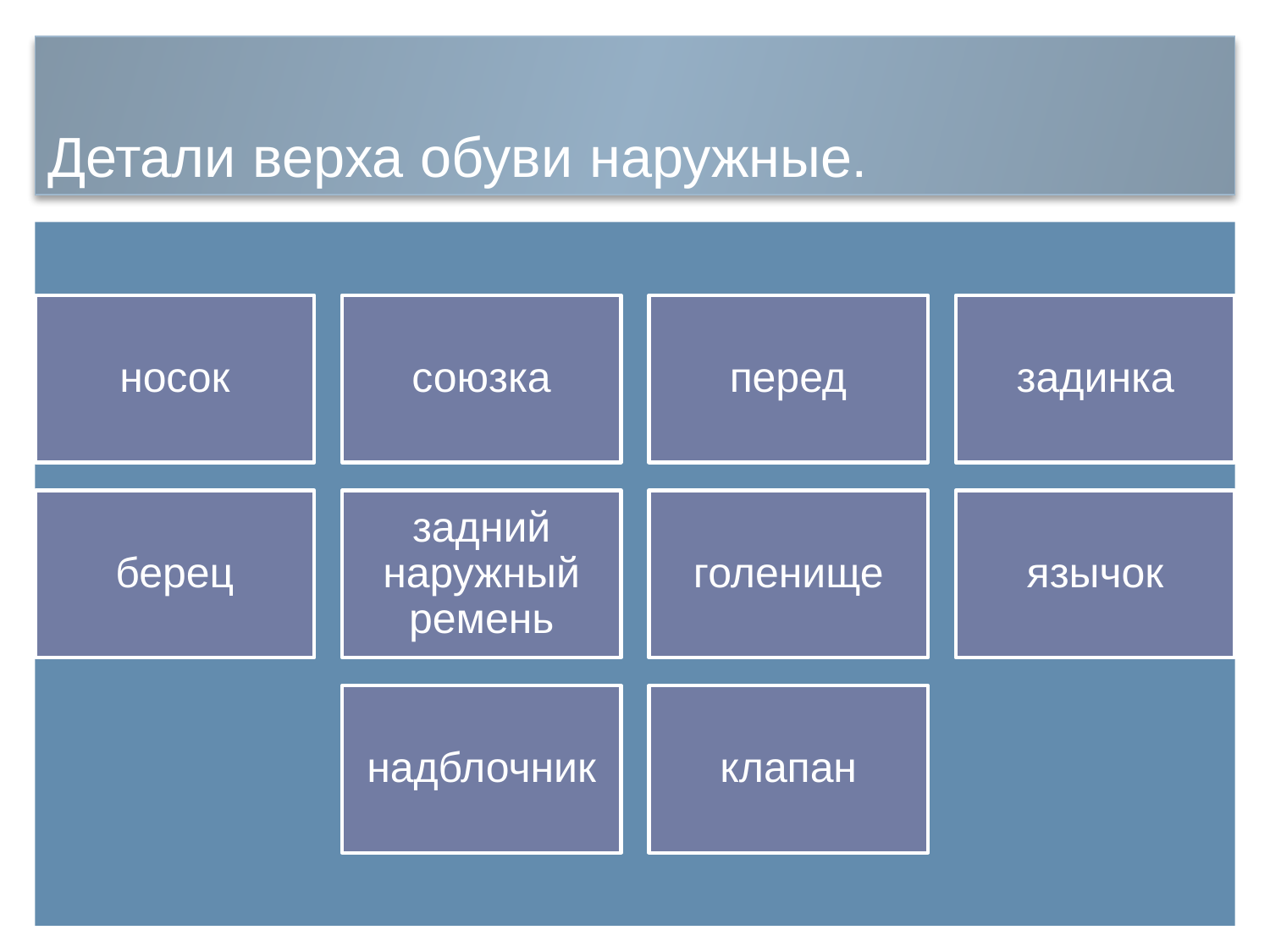

# Детали верха обуви наружные.
носок
союзка
перед
задинка
берец
задний наружный ремень
голенище
язычок
надблочник
клапан